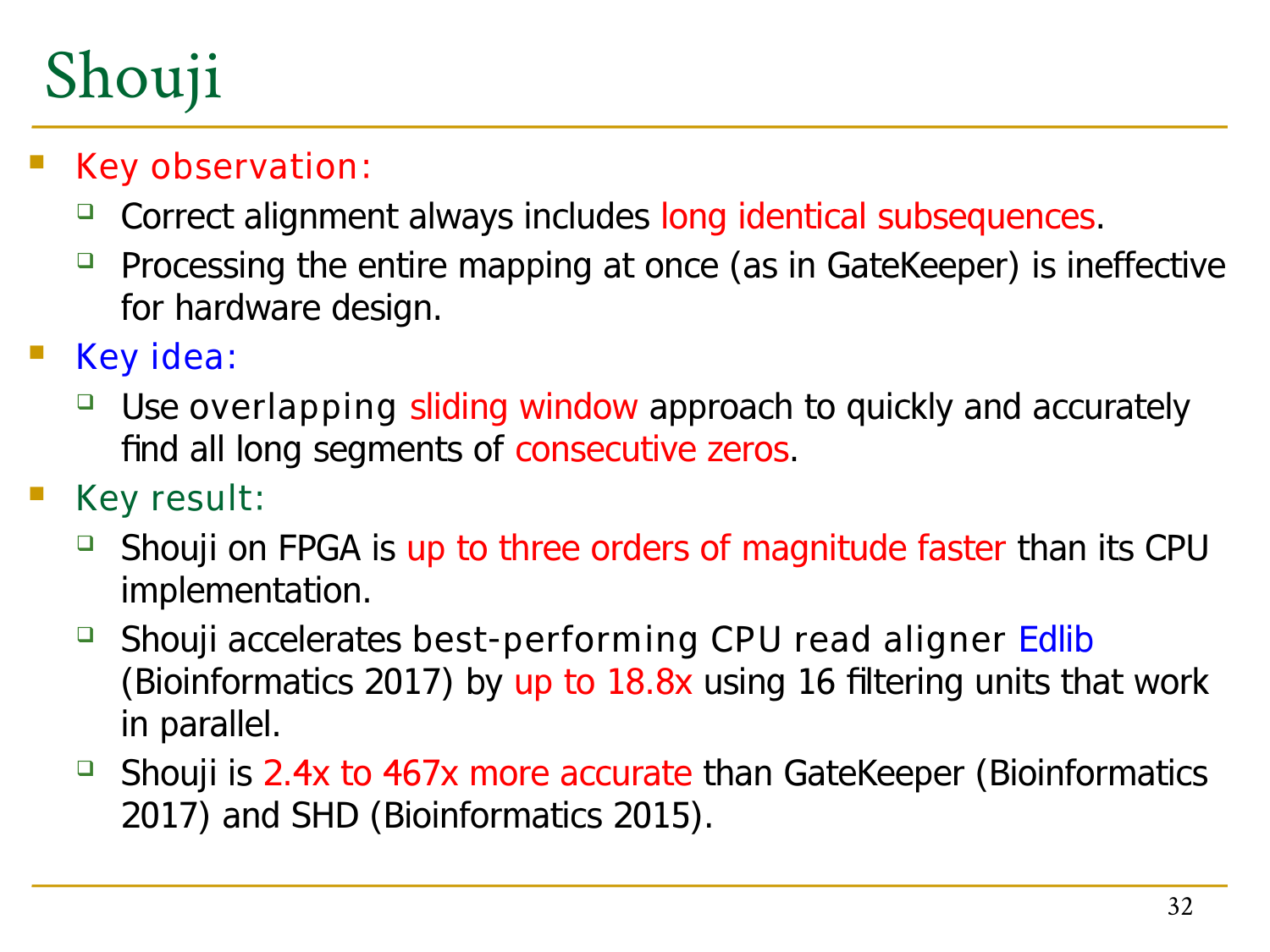

# Shouji
Key observation:
Correct alignment always includes long identical subsequences.
Processing the entire mapping at once (as in GateKeeper) is ineffective for hardware design.
Key idea:
Use overlapping sliding window approach to quickly and accurately find all long segments of consecutive zeros.
Key result:
Shouji on FPGA is up to three orders of magnitude faster than its CPU implementation.
Shouji accelerates best-performing CPU read aligner Edlib (Bioinformatics 2017) by up to 18.8x using 16 filtering units that work in parallel.
Shouji is 2.4x to 467x more accurate than GateKeeper (Bioinformatics 2017) and SHD (Bioinformatics 2015).
32